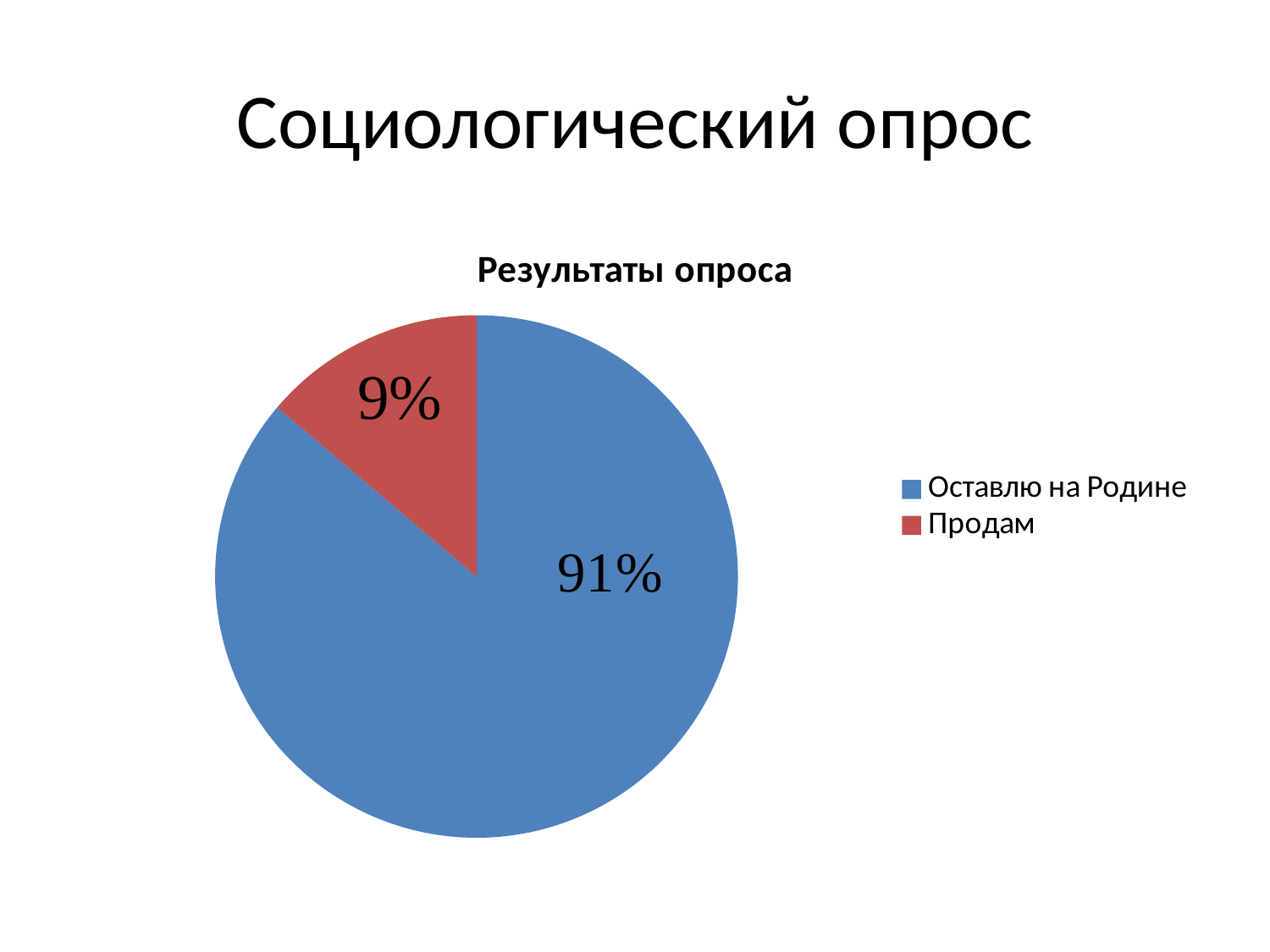

# Социологический опрос

### Chart:

| Category | Результаты опроса |
|---|---|
| Оставлю на Родине | 20.0 |
| Продам | 3.2 |